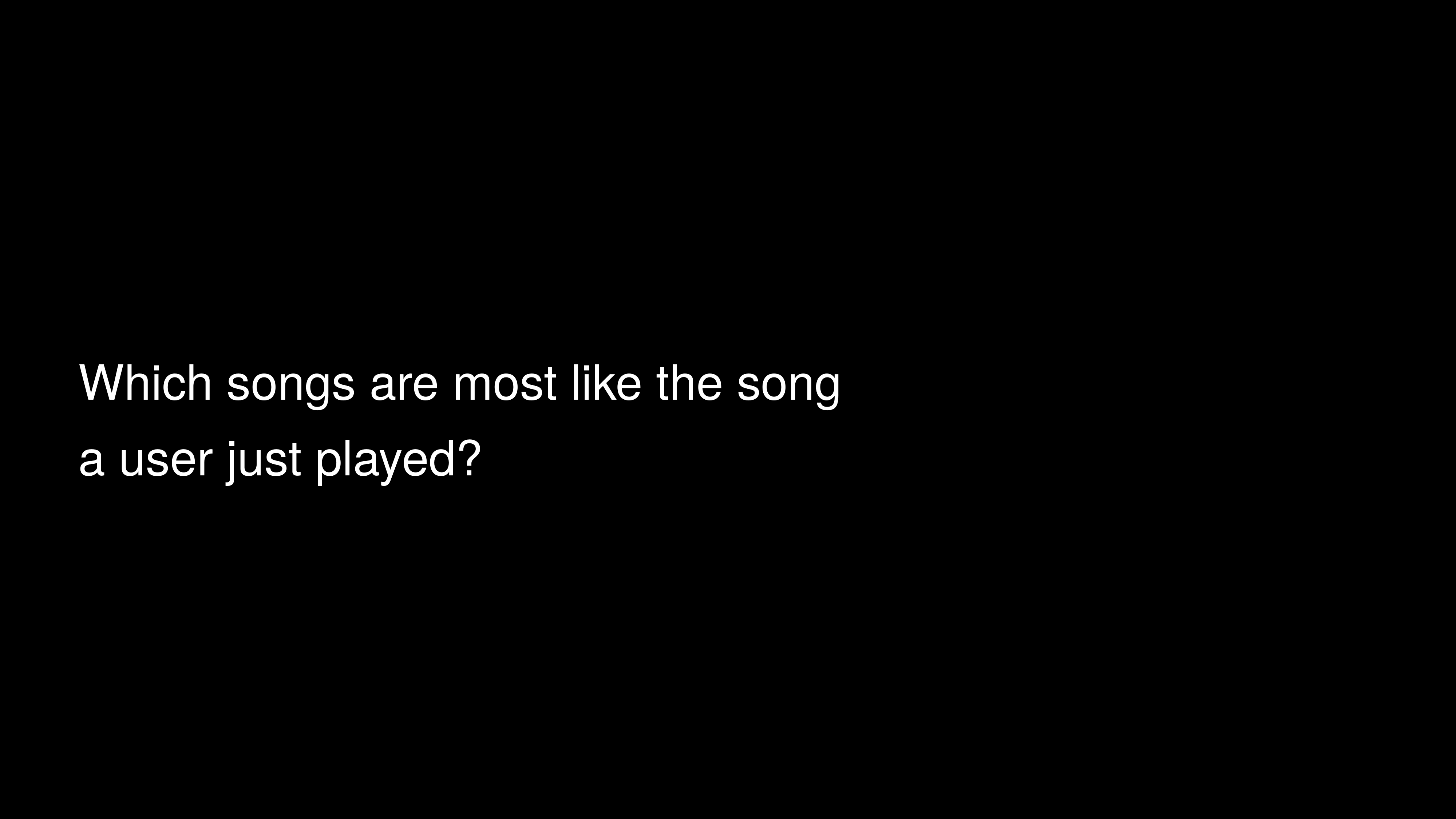

Which songs are most like the song
a user just played?